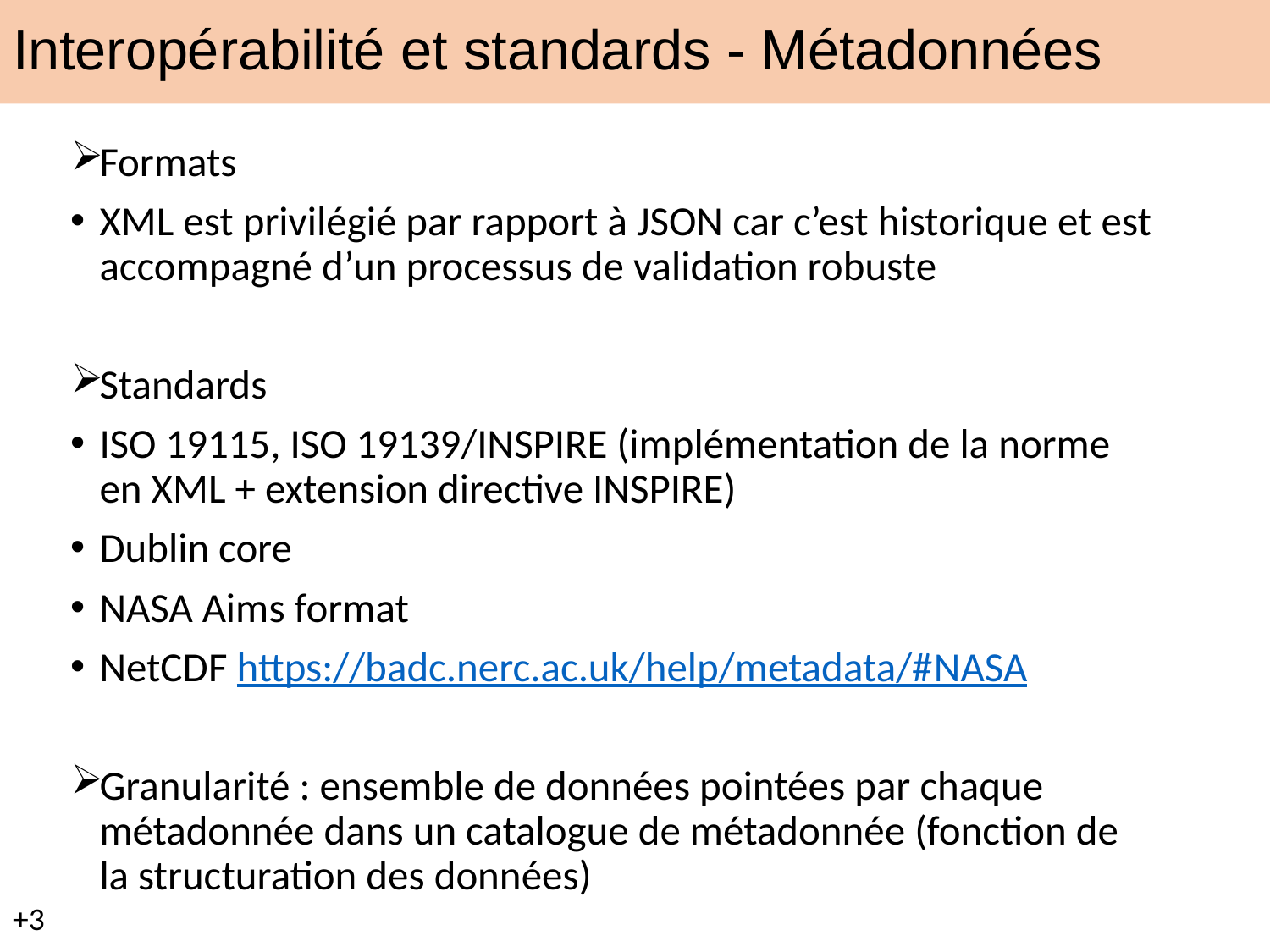

# Interopérabilité et standards - Métadonnées
Formats
XML est privilégié par rapport à JSON car c’est historique et est accompagné d’un processus de validation robuste

Standards
ISO 19115, ISO 19139/INSPIRE (implémentation de la norme en XML + extension directive INSPIRE)
Dublin core
NASA Aims format
NetCDF https://badc.nerc.ac.uk/help/metadata/#NASA

Granularité : ensemble de données pointées par chaque métadonnée dans un catalogue de métadonnée (fonction de la structuration des données)

+3